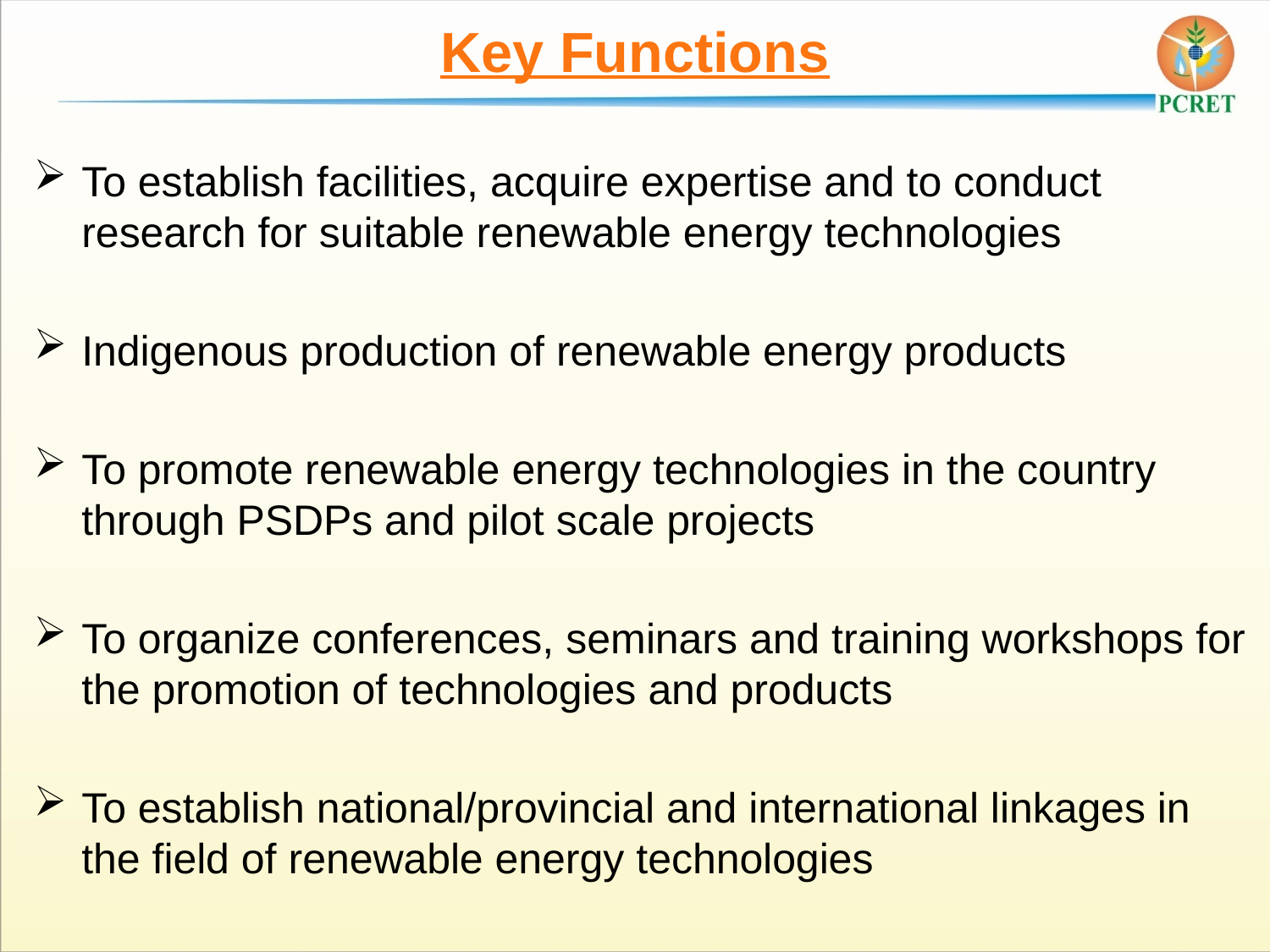

# Key Functions
To establish facilities, acquire expertise and to conduct  research for suitable renewable energy technologies

Indigenous production of renewable energy products

To promote renewable energy technologies in the country through PSDPs and pilot scale projects

To organize conferences, seminars and training workshops for the promotion of technologies and products

To establish national/provincial and international linkages in the field of renewable energy technologies